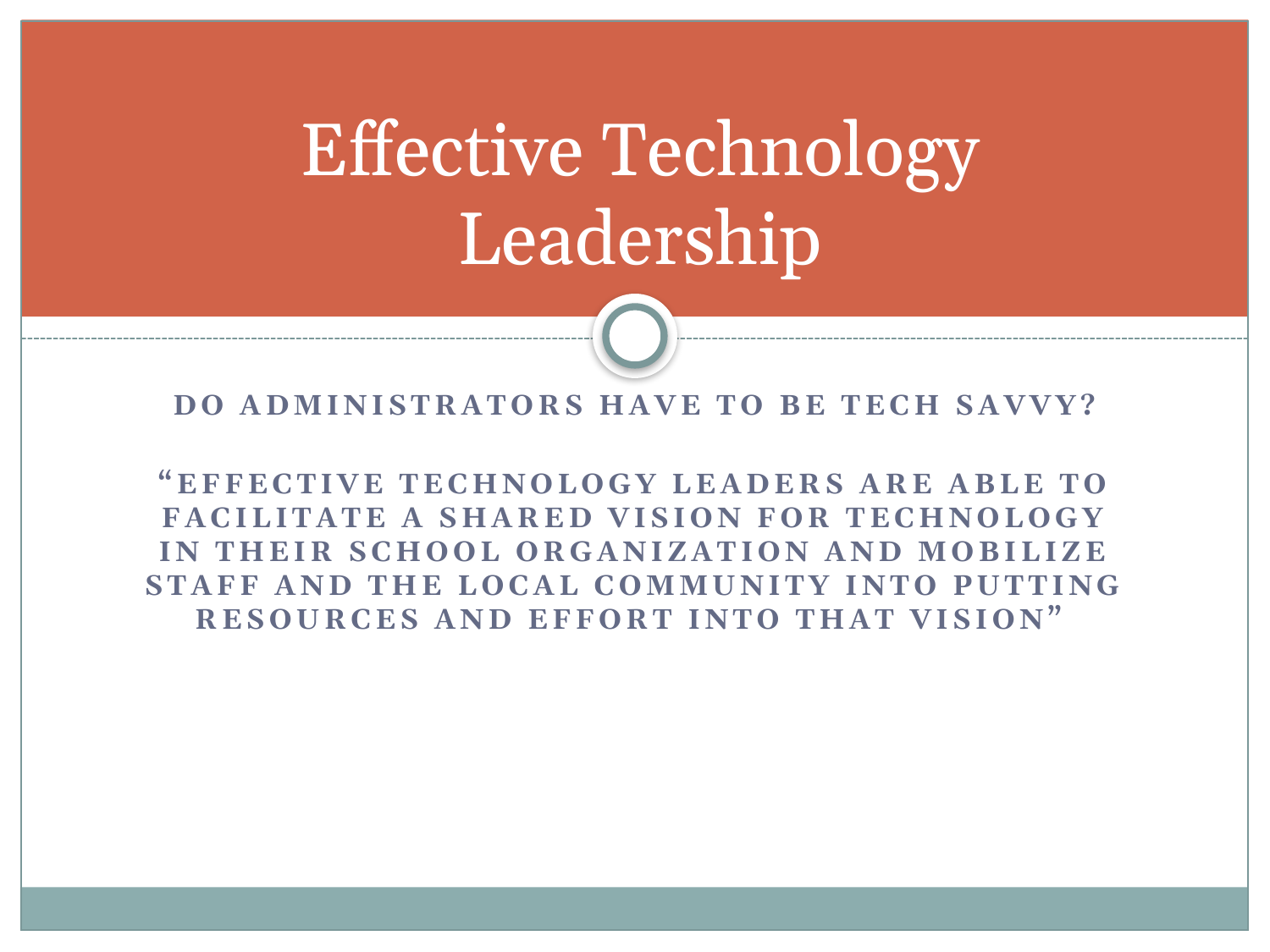

# Effective Technology Leadership
Do administrators have to be tech savvy?

“Effective technology leaders are able to Facilitate a shared vision for technology in their school organization and mobilize staff and the local community into putting resources and effort into that vision”
(web 2.0 new tools, new schools)